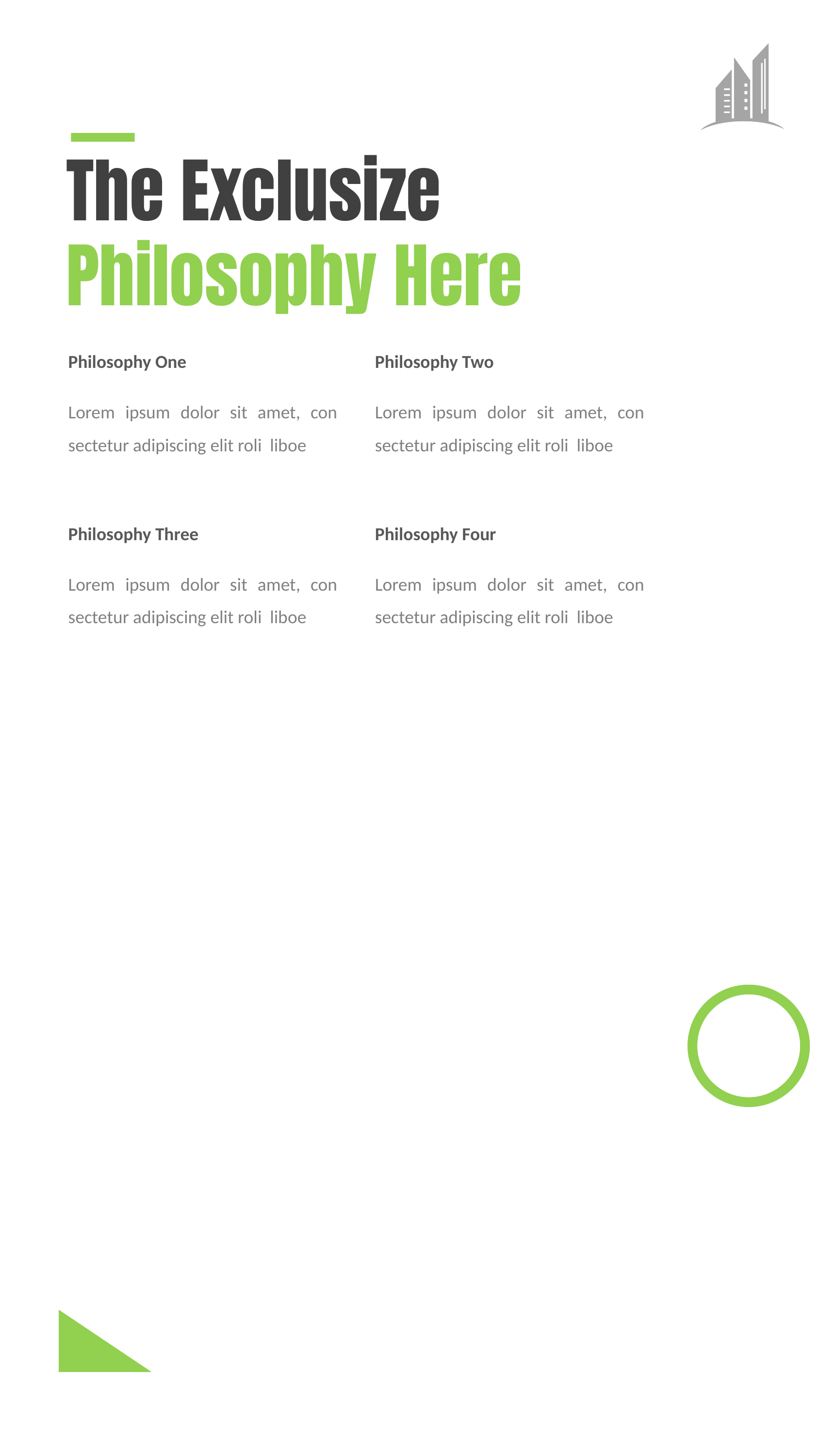

The Exclusize Philosophy Here
Philosophy One
Philosophy Two
Lorem ipsum dolor sit amet, con sectetur adipiscing elit roli  liboe
Lorem ipsum dolor sit amet, con sectetur adipiscing elit roli  liboe
Philosophy Three
Philosophy Four
Lorem ipsum dolor sit amet, con sectetur adipiscing elit roli  liboe
Lorem ipsum dolor sit amet, con sectetur adipiscing elit roli  liboe